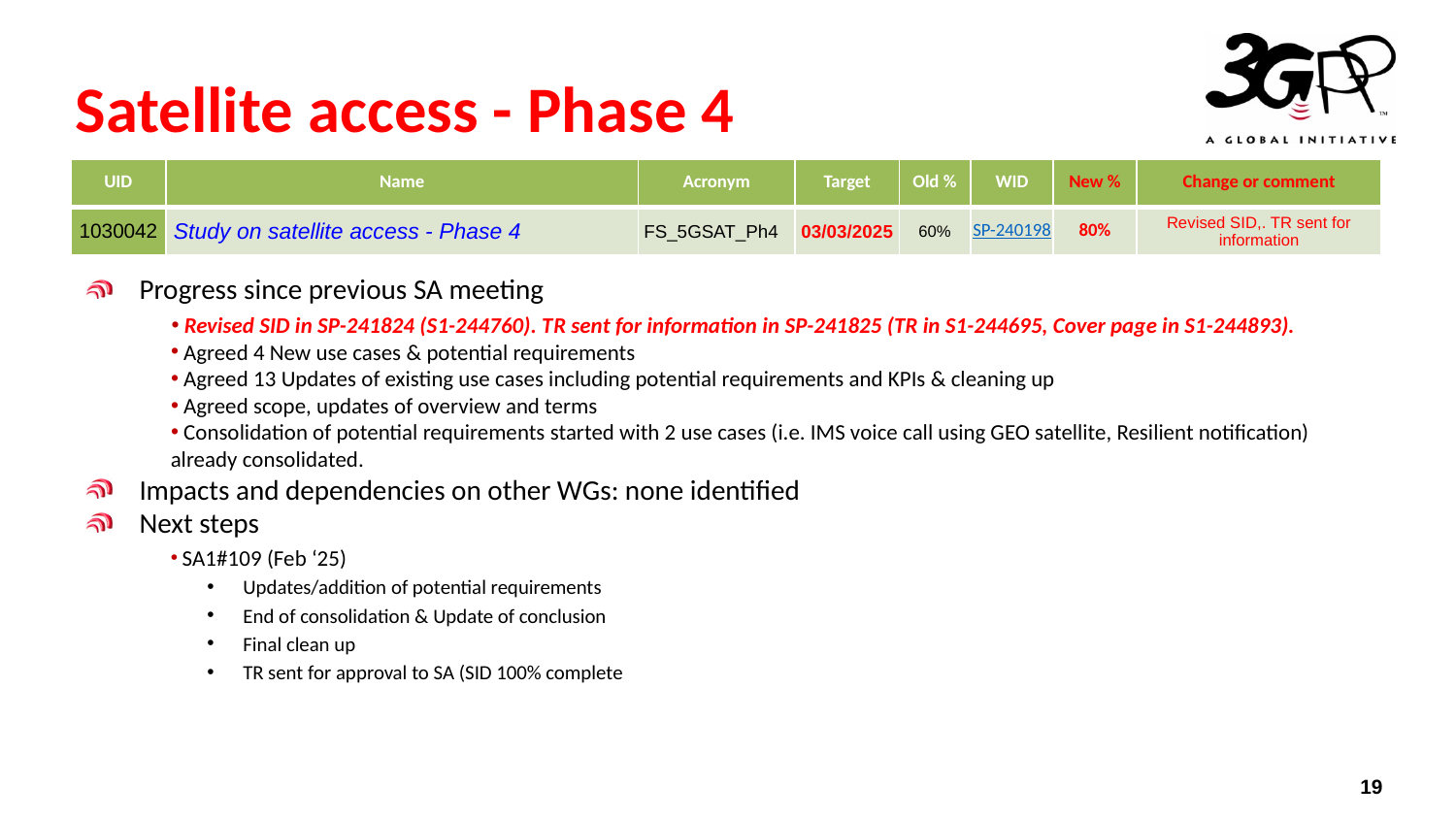

# Satellite access - Phase 4
| UID | Name | Acronym | Target | Old % | WID | New % | Change or comment |
| --- | --- | --- | --- | --- | --- | --- | --- |
| 1030042 | Study on satellite access - Phase 4 | FS\_5GSAT\_Ph4 | 03/03/2025 | 60% | SP-240198 | 80% | Revised SID,. TR sent for information |
Progress since previous SA meeting
 Revised SID in SP-241824 (S1-244760). TR sent for information in SP-241825 (TR in S1-244695, Cover page in S1-244893).
 Agreed 4 New use cases & potential requirements
 Agreed 13 Updates of existing use cases including potential requirements and KPIs & cleaning up
 Agreed scope, updates of overview and terms
 Consolidation of potential requirements started with 2 use cases (i.e. IMS voice call using GEO satellite, Resilient notification) already consolidated.
Impacts and dependencies on other WGs: none identified
Next steps
 SA1#109 (Feb ‘25)
Updates/addition of potential requirements
End of consolidation & Update of conclusion
Final clean up
TR sent for approval to SA (SID 100% complete